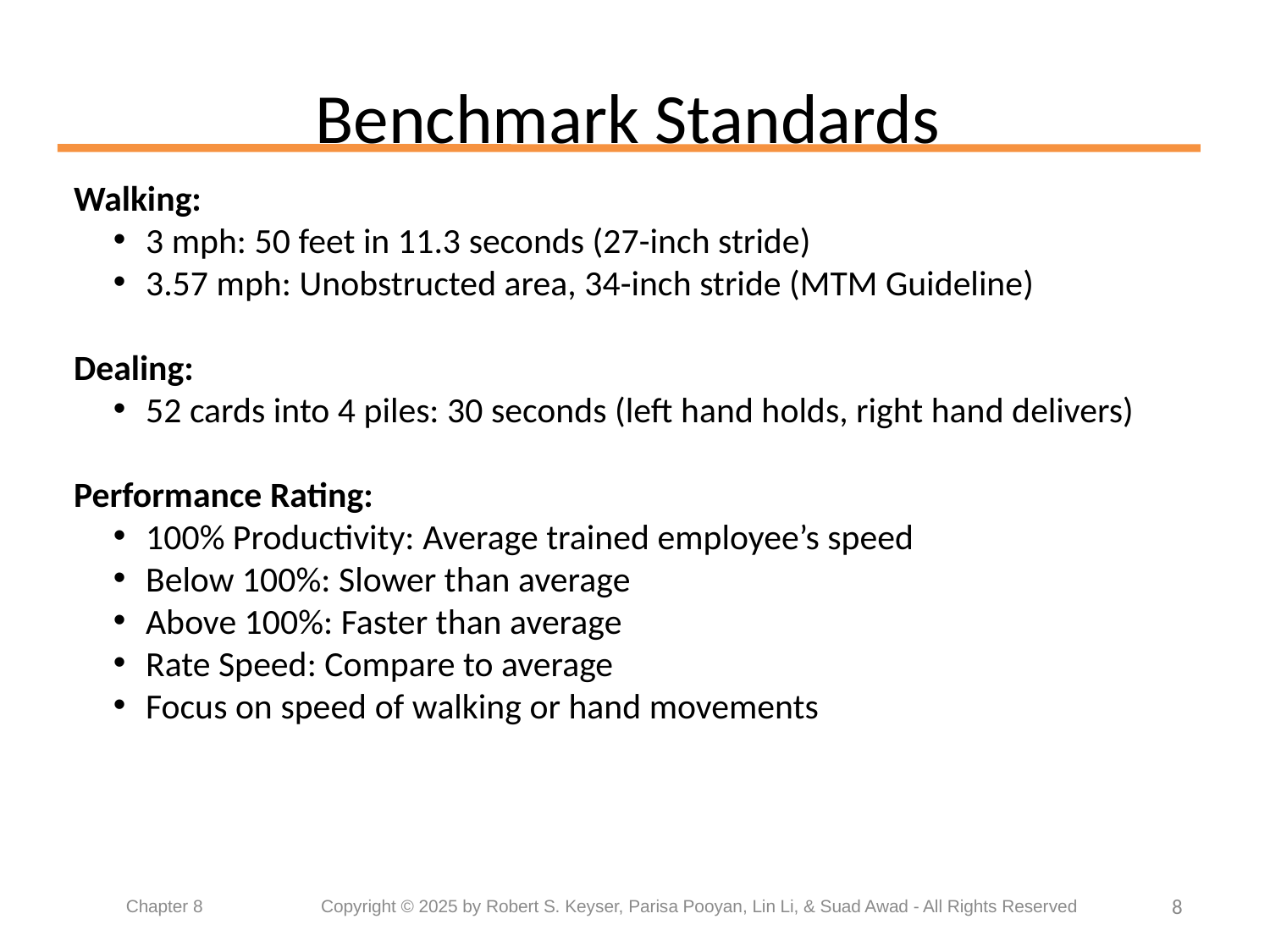

# Benchmark Standards

Walking:
3 mph: 50 feet in 11.3 seconds (27-inch stride)
3.57 mph: Unobstructed area, 34-inch stride (MTM Guideline)

Dealing:
52 cards into 4 piles: 30 seconds (left hand holds, right hand delivers)

Performance Rating:
100% Productivity: Average trained employee’s speed
Below 100%: Slower than average
Above 100%: Faster than average
Rate Speed: Compare to average
Focus on speed of walking or hand movements
8
Chapter 8	              Copyright © 2025 by Robert S. Keyser, Parisa Pooyan, Lin Li, & Suad Awad - All Rights Reserved